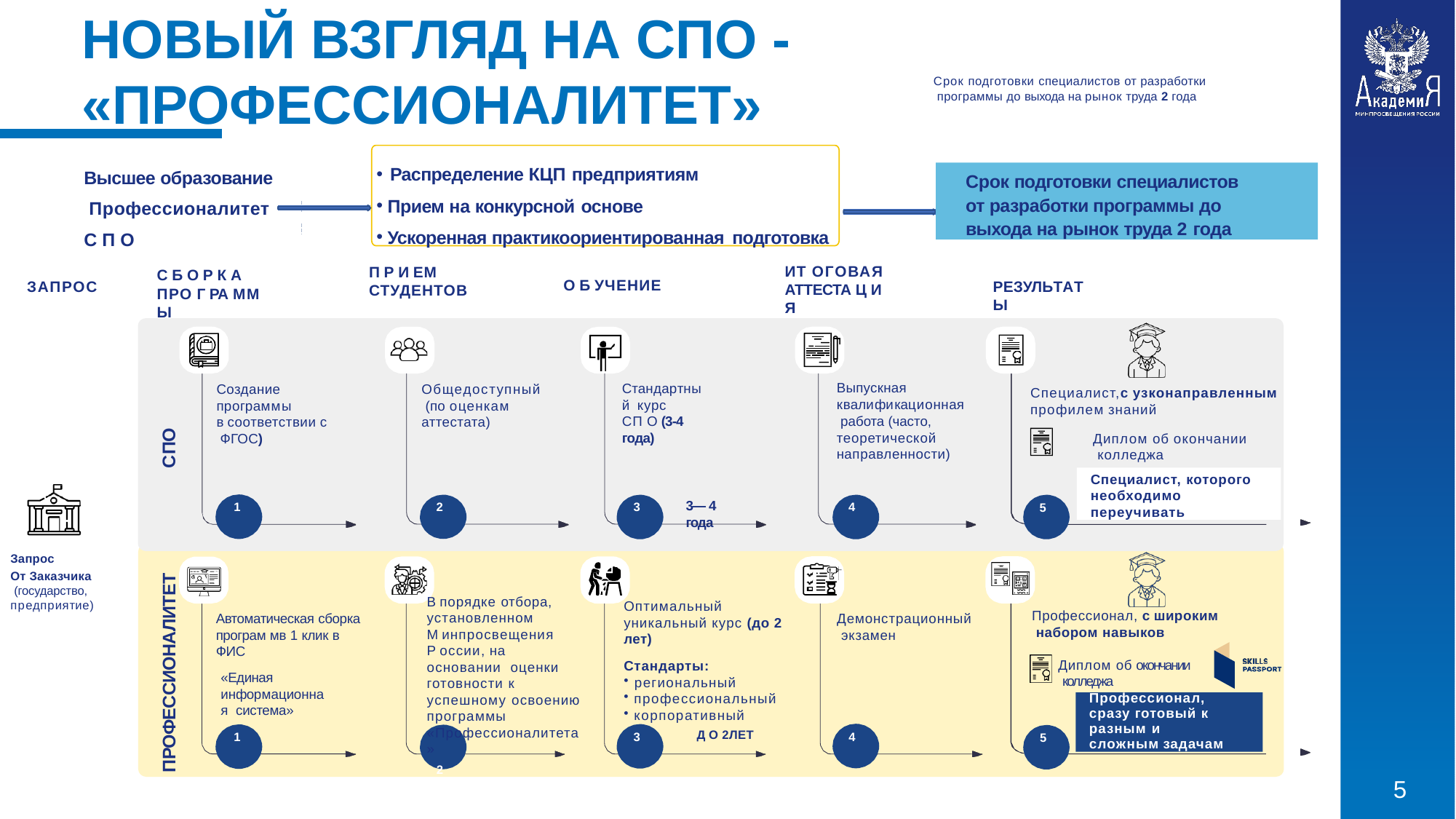

# НОВЫЙ ВЗГЛЯД НА СПО -
«ПРОФЕССИОНАЛИТЕТ»

Срок подготовки специалистов от разработки  программы до выхода на рынок труда 2 года

Распределение КЦП предприятиям
Прием на конкурсной основе
Ускоренная практикоориентированная подготовка
Высшее образование  Профессионалитет  С П О
Срок подготовки специалистов  от разработки программы до  выхода на рынок труда 2 года

ИТ ОГОВАЯ  АТТЕСТА Ц И Я
П Р И ЕМ
СТУДЕНТОВ
С Б О Р К А
ПРО Г РА ММ Ы
О Б УЧЕНИЕ
ЗАПРОС
РЕЗУЛЬТАТЫ

Выпускная
квалификационная  работа (часто,
теоретической  направленности)
Стандартный  курс
СП О (3-4 года)
Создание  программы
в соответствии с  ФГОС)
Общедоступный  (по оценкам
аттестата)
Специалист,с узконаправленным
профилем знаний
Диплом об окончании  колледжа
СПО

Специалист, которого
необходимо
переучивать

3— 4 года
3

2
4
1
5

Запрос
От Заказчика  (государство,  предприятие)

ПРОФЕССИОНАЛИТЕТ

В порядке отбора,  установленном
М инпросвещения
Р оссии, на основании  оценки готовности к
успешному освоению  программы
«Профессионалитета»
2

Оптимальный
уникальный курс (до 2  лет)
Стандарты:
региональный
профессиональный
корпоративный

Профессионал, с широким  набором навыков
Автоматическая сборка
програм мв 1 клик в ФИС
«Единая  информационная  система»
Демонстрационный  экзамен

Диплом об окончании
колледжа

Профессионал,
сразу готовый к
разным и
сложным задачам

Д О 2ЛЕТ
4
1
3
5

5